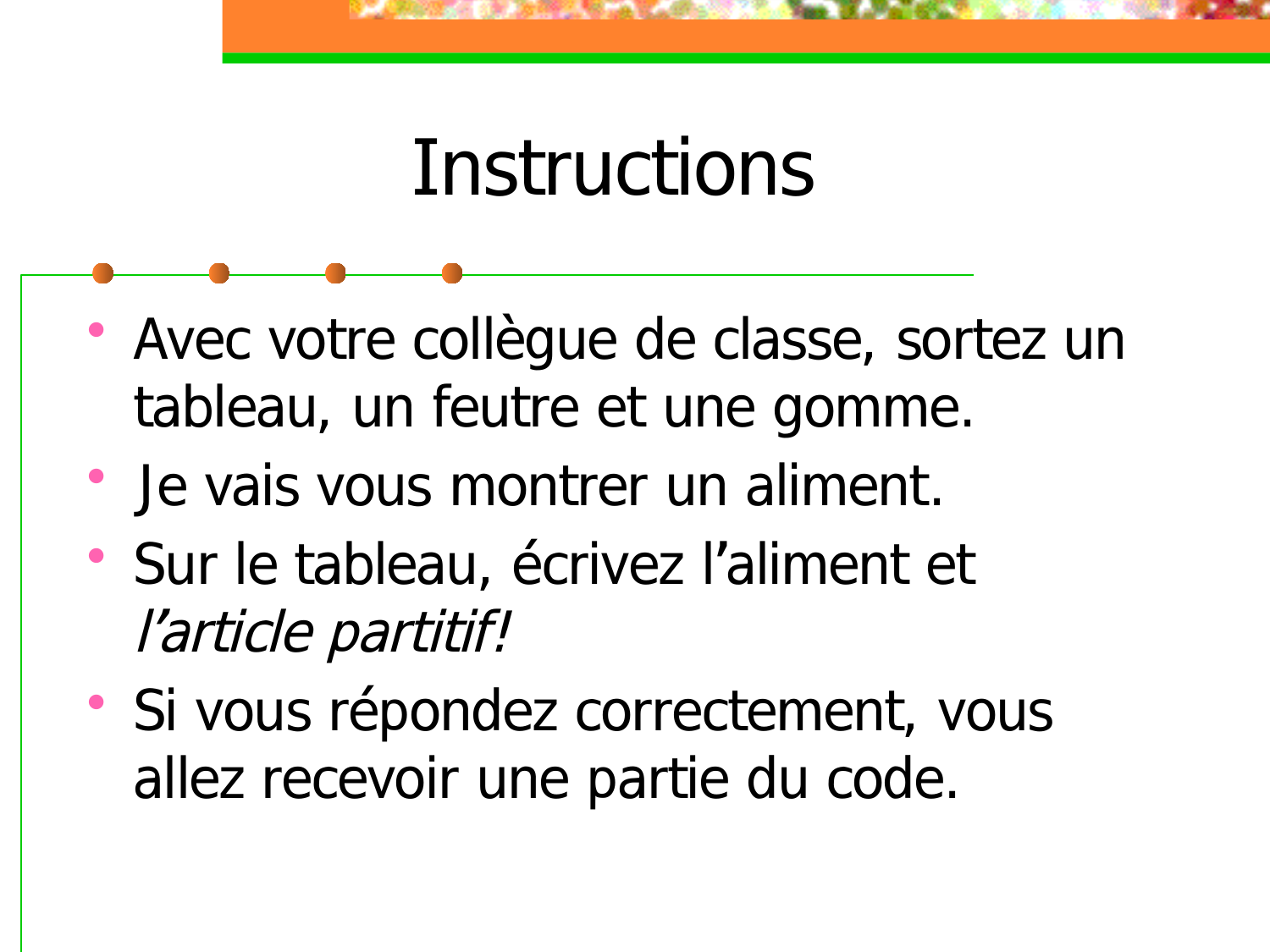

# Instructions
Avec votre collègue de classe, sortez un tableau, un feutre et une gomme.
Je vais vous montrer un aliment.
Sur le tableau, écrivez l’aliment et l’article partitif!
Si vous répondez correctement, vous allez recevoir une partie du code.